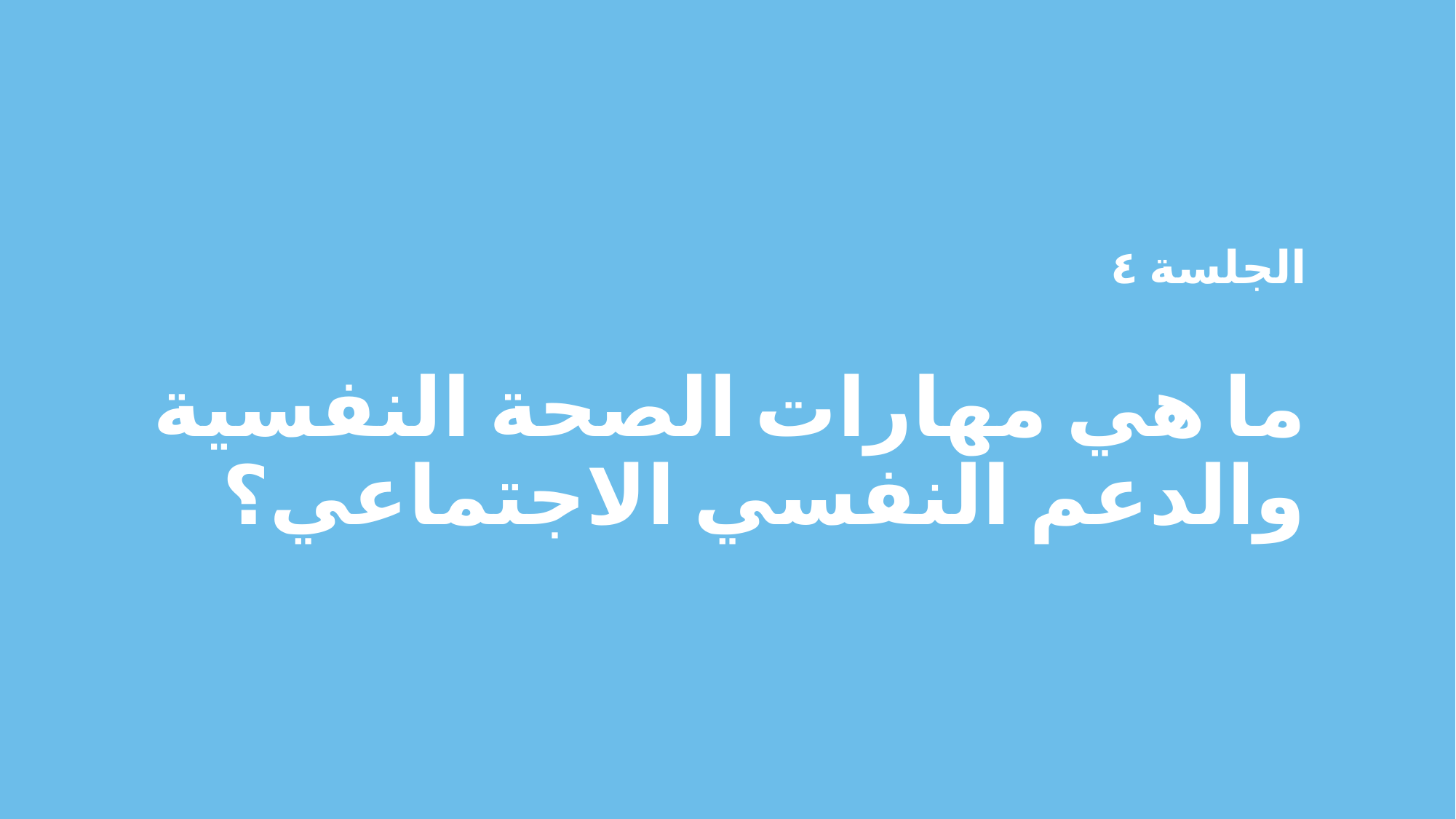

الجلسة ٤
ما هي مهارات الصحة النفسية والدعم النفسي الاجتماعي؟